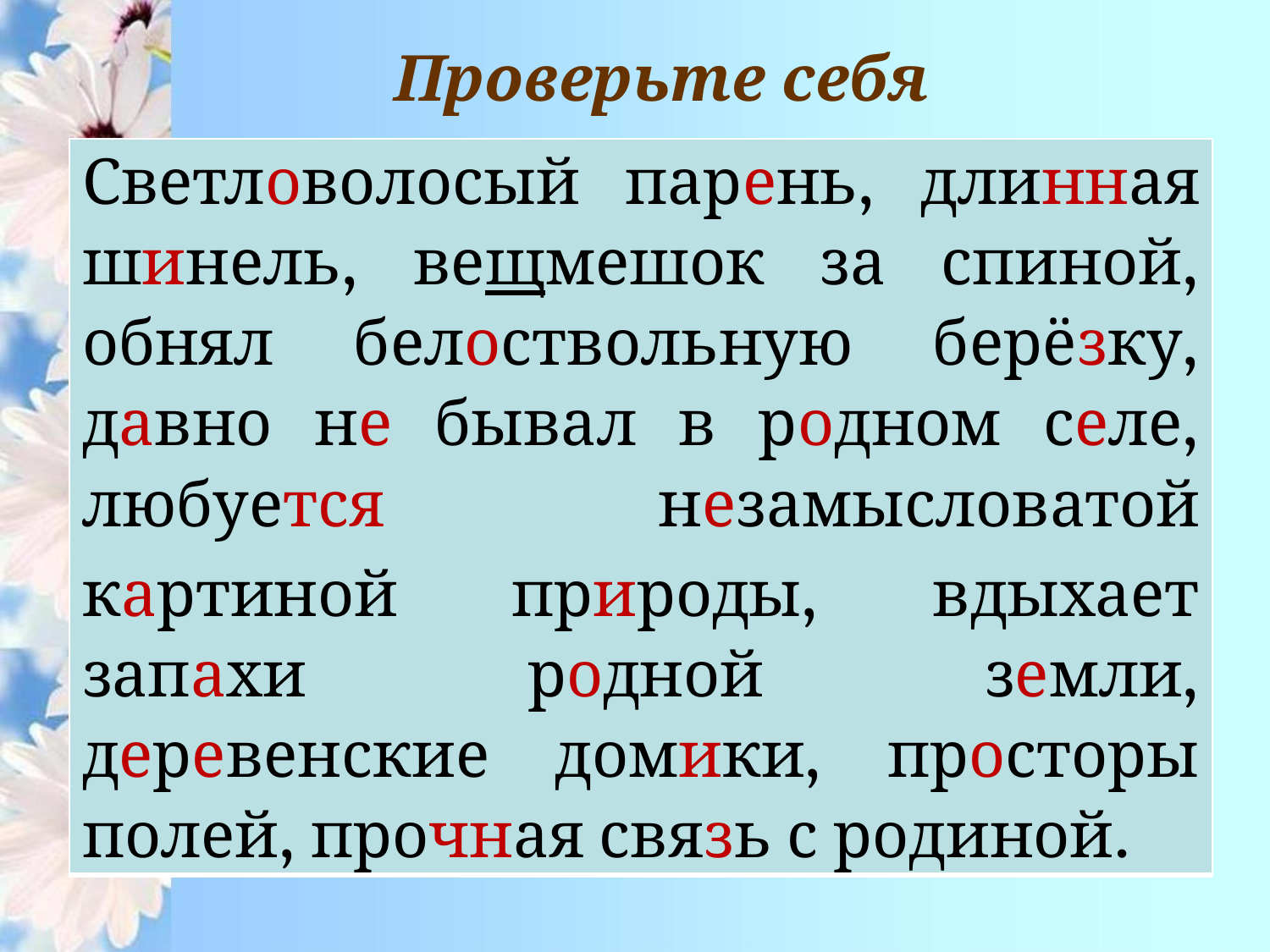

Проверьте себя
| Светловолосый парень, длинная шинель, вещмешок за спиной, обнял белоствольную берёзку, давно не бывал в родном селе, любуется незамысловатой картиной природы, вдыхает запахи родной земли, деревенские домики, просторы полей, прочная связь с родиной. |
| --- |